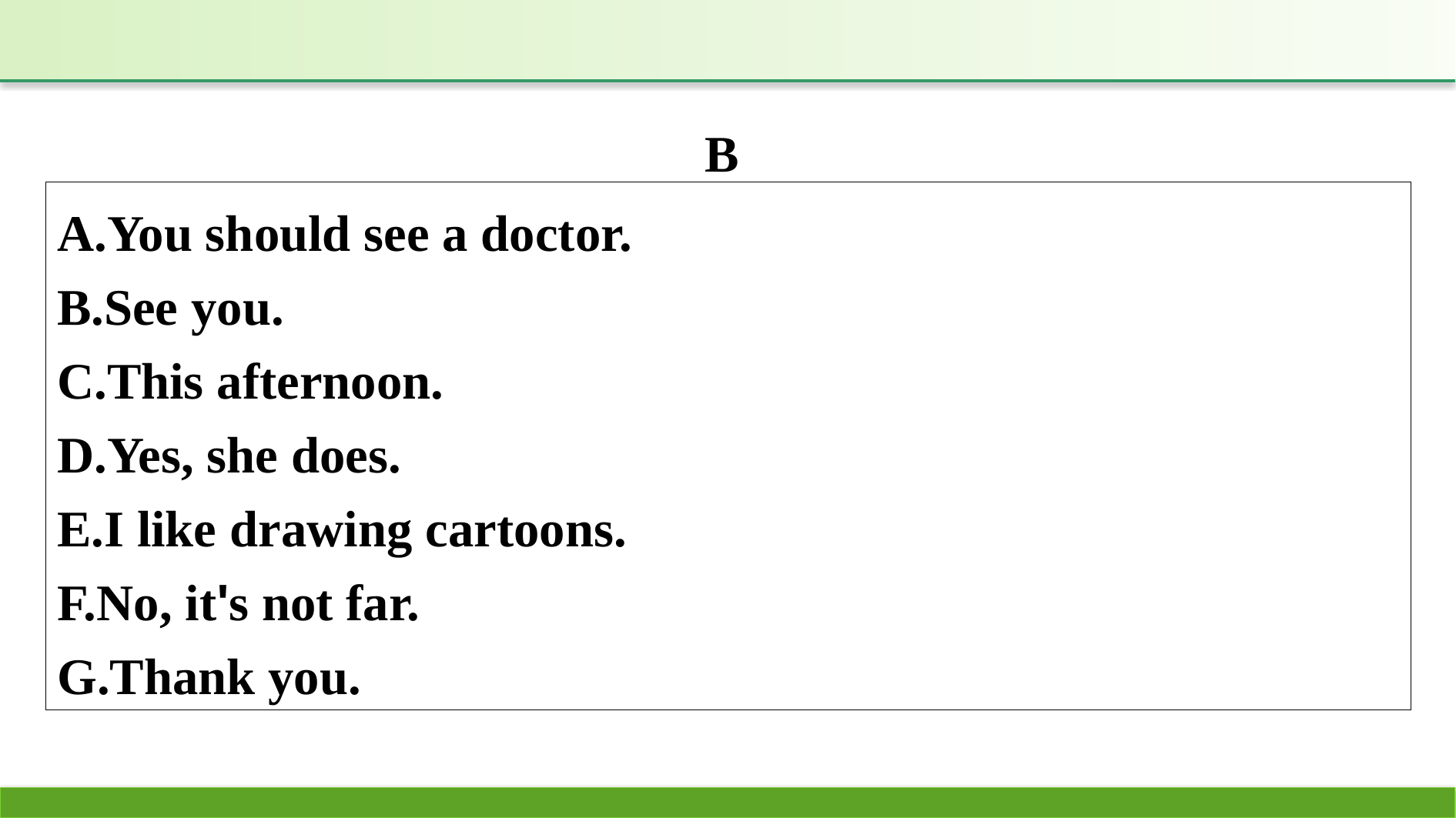

B
A.You should see a doctor.
B.See you.
C.This afternoon.
D.Yes, she does.
E.I like drawing cartoons.
F.No, it's not far.
G.Thank you.